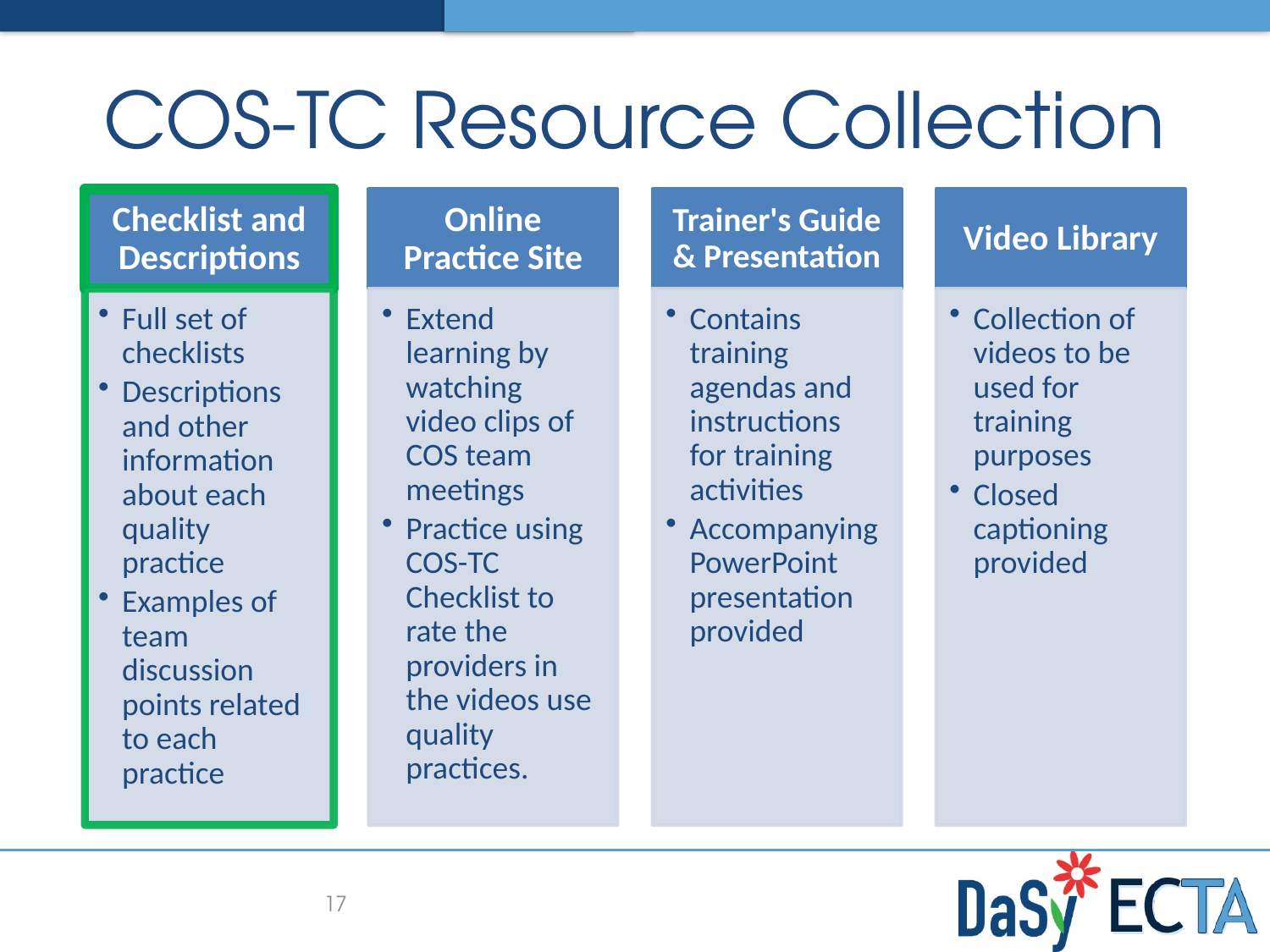

# COS-TC Resource Collection
Checklist and Descriptions
Full set of checklists
Descriptions and other information about each quality practice
Examples of team discussion points related to each practice
Online Practice Site
Extend learning by watching video clips of COS team meetings
Practice using COS-TC Checklist to rate the providers in the videos use quality practices.
Trainer's Guide & Presentation
Contains training agendas and instructions for training activities
Accompanying PowerPoint presentation provided
Video Library
Collection of videos to be used for training purposes
Closed captioning provided
17